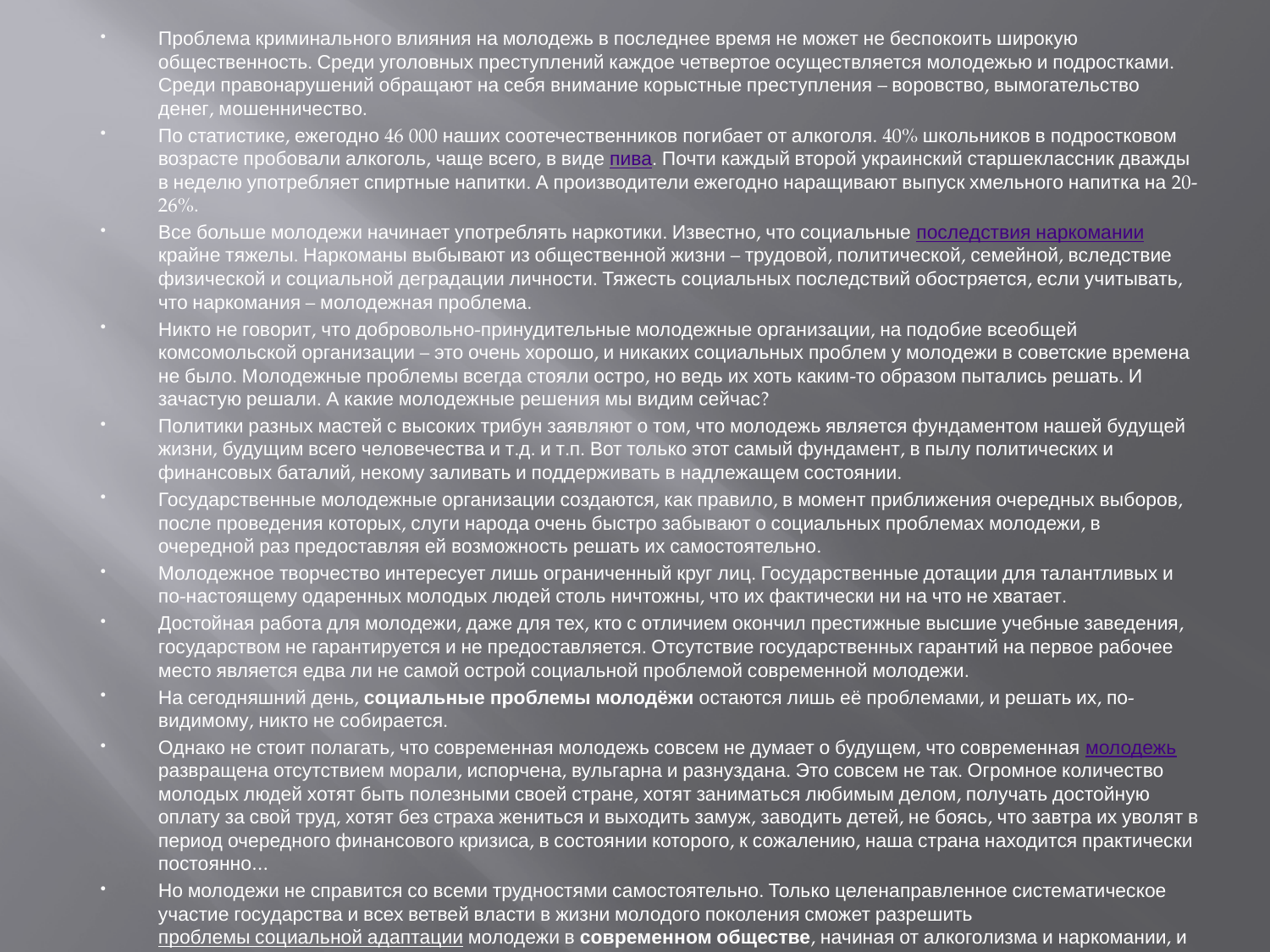

Проблема криминального влияния на молодежь в последнее время не может не беспокоить широкую общественность. Среди уголовных преступлений каждое четвертое осуществляется молодежью и подростками. Среди правонарушений обращают на себя внимание корыстные преступления – воровство, вымогательство денег, мошенничество.
По статистике, ежегодно 46 000 наших соотечественников погибает от алкоголя. 40% школьников в подростковом возрасте пробовали алкоголь, чаще всего, в виде пива. Почти каждый второй украинский старшеклассник дважды в неделю употребляет спиртные напитки. А производители ежегодно наращивают выпуск хмельного напитка на 20-26%.
Все больше молодежи начинает употреблять наркотики. Известно, что социальные последствия наркомании крайне тяжелы. Наркоманы выбывают из общественной жизни – трудовой, политической, семейной, вследствие физической и социальной деградации личности. Тяжесть социальных последствий обостряется, если учитывать, что наркомания – молодежная проблема.
Никто не говорит, что добровольно-принудительные молодежные организации, на подобие всеобщей комсомольской организации – это очень хорошо, и никаких социальных проблем у молодежи в советские времена не было. Молодежные проблемы всегда стояли остро, но ведь их хоть каким-то образом пытались решать. И зачастую решали. А какие молодежные решения мы видим сейчас?
Политики разных мастей с высоких трибун заявляют о том, что молодежь является фундаментом нашей будущей жизни, будущим всего человечества и т.д. и т.п. Вот только этот самый фундамент, в пылу политических и финансовых баталий, некому заливать и поддерживать в надлежащем состоянии.
Государственные молодежные организации создаются, как правило, в момент приближения очередных выборов, после проведения которых, слуги народа очень быстро забывают о социальных проблемах молодежи, в очередной раз предоставляя ей возможность решать их самостоятельно.
Молодежное творчество интересует лишь ограниченный круг лиц. Государственные дотации для талантливых и по-настоящему одаренных молодых людей столь ничтожны, что их фактически ни на что не хватает.
Достойная работа для молодежи, даже для тех, кто с отличием окончил престижные высшие учебные заведения, государством не гарантируется и не предоставляется. Отсутствие государственных гарантий на первое рабочее место является едва ли не самой острой социальной проблемой современной молодежи.
На сегодняшний день, социальные проблемы молодёжи остаются лишь её проблемами, и решать их, по-видимому, никто не собирается.
Однако не стоит полагать, что современная молодежь совсем не думает о будущем, что современная молодежь развращена отсутствием морали, испорчена, вульгарна и разнуздана. Это совсем не так. Огромное количество молодых людей хотят быть полезными своей стране, хотят заниматься любимым делом, получать достойную оплату за свой труд, хотят без страха жениться и выходить замуж, заводить детей, не боясь, что завтра их уволят в период очередного финансового кризиса, в состоянии которого, к сожалению, наша страна находится практически постоянно…
Но молодежи не справится со всеми трудностями самостоятельно. Только целенаправленное систематическое участие государства и всех ветвей власти в жизни молодого поколения сможет разрешить проблемы социальной адаптации молодежи в современном обществе, начиная от алкоголизма и наркомании, и заканчивая армейской дедовщиной и произволом на рабочих местах.